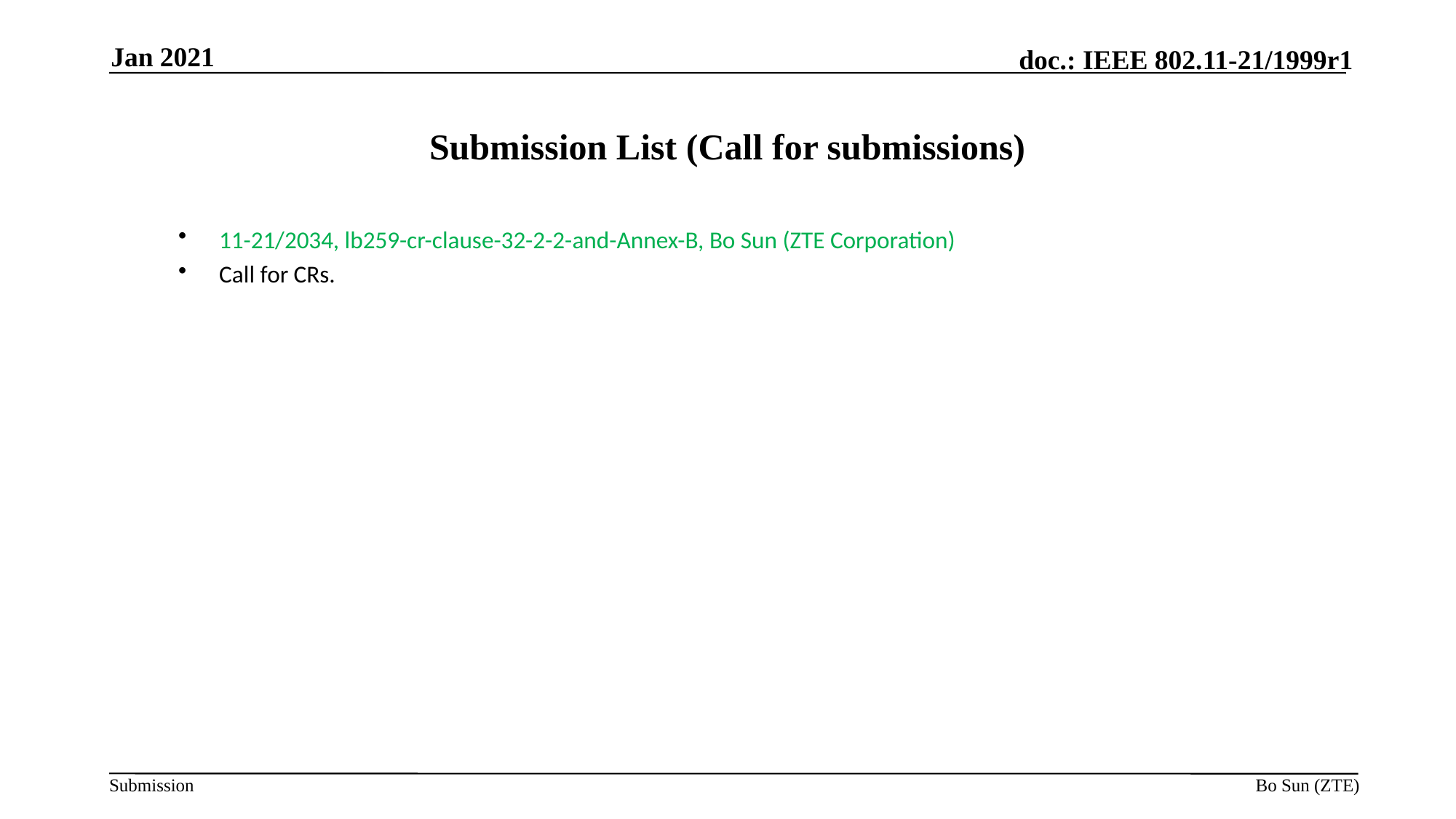

Jan 2021
# Submission List (Call for submissions)
11-21/2034, lb259-cr-clause-32-2-2-and-Annex-B, Bo Sun (ZTE Corporation)
Call for CRs.

Bo Sun (ZTE)